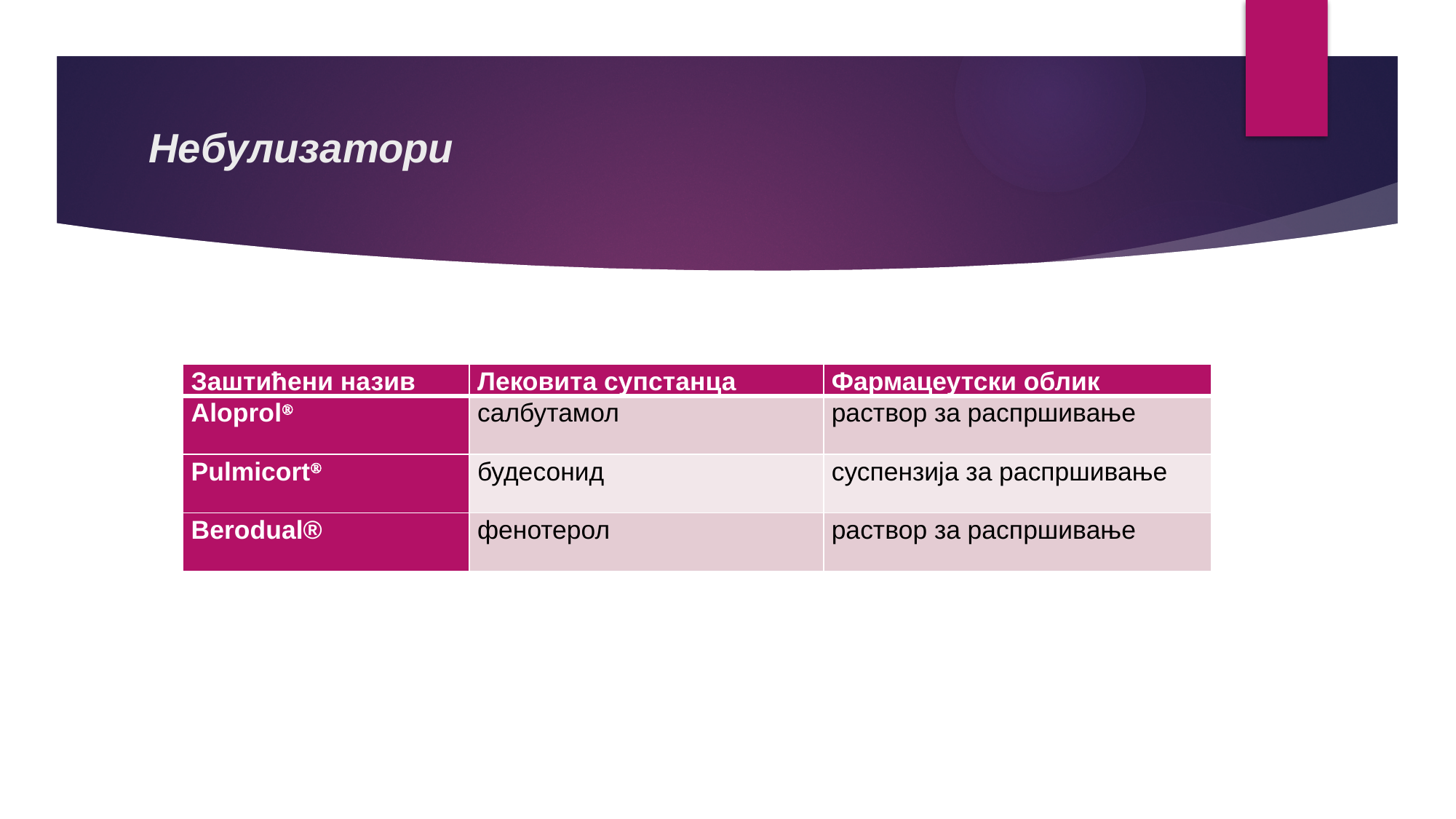

# Небулизaтори

| Заштићени назив | Лековита супстанца | Фармацеутски облик |
| --- | --- | --- |
| Aloprol® | салбутамол | раствор за распршивање |
| Pulmicort® | будесонид | суспензија за распршивање |
| Berodual® | фенотерол | раствор за распршивање |